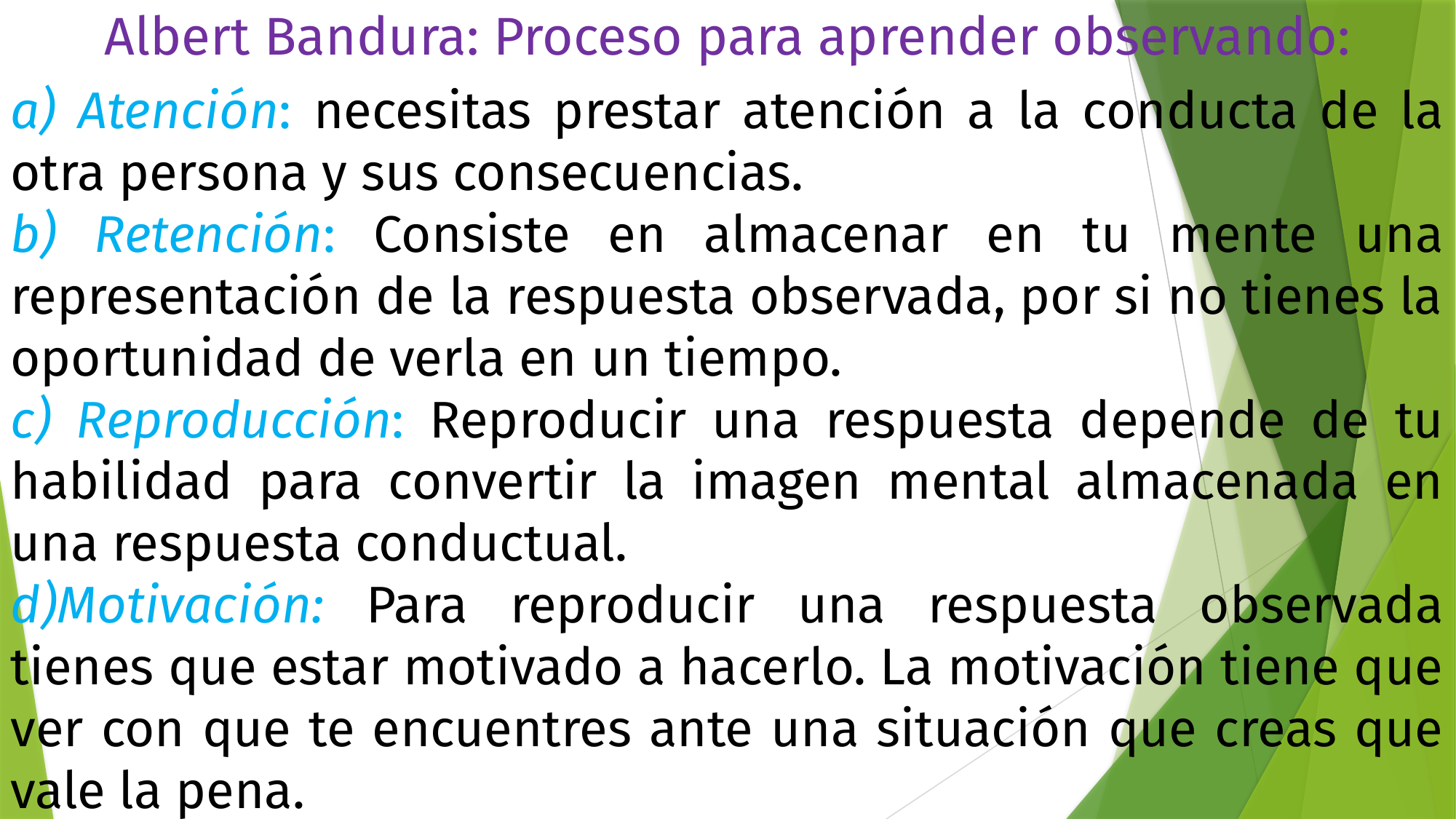

Albert Bandura: Proceso para aprender observando:
#
a) Atención: necesitas prestar atención a la conducta de la otra persona y sus consecuencias.
b) Retención: Consiste en almacenar en tu mente una representación de la respuesta observada, por si no tienes la oportunidad de verla en un tiempo.
c) Reproducción: Reproducir una respuesta depende de tu habilidad para convertir la imagen mental almacenada en una respuesta conductual.
d)Motivación: Para reproducir una respuesta observada tienes que estar motivado a hacerlo. La motivación tiene que ver con que te encuentres ante una situación que creas que vale la pena.